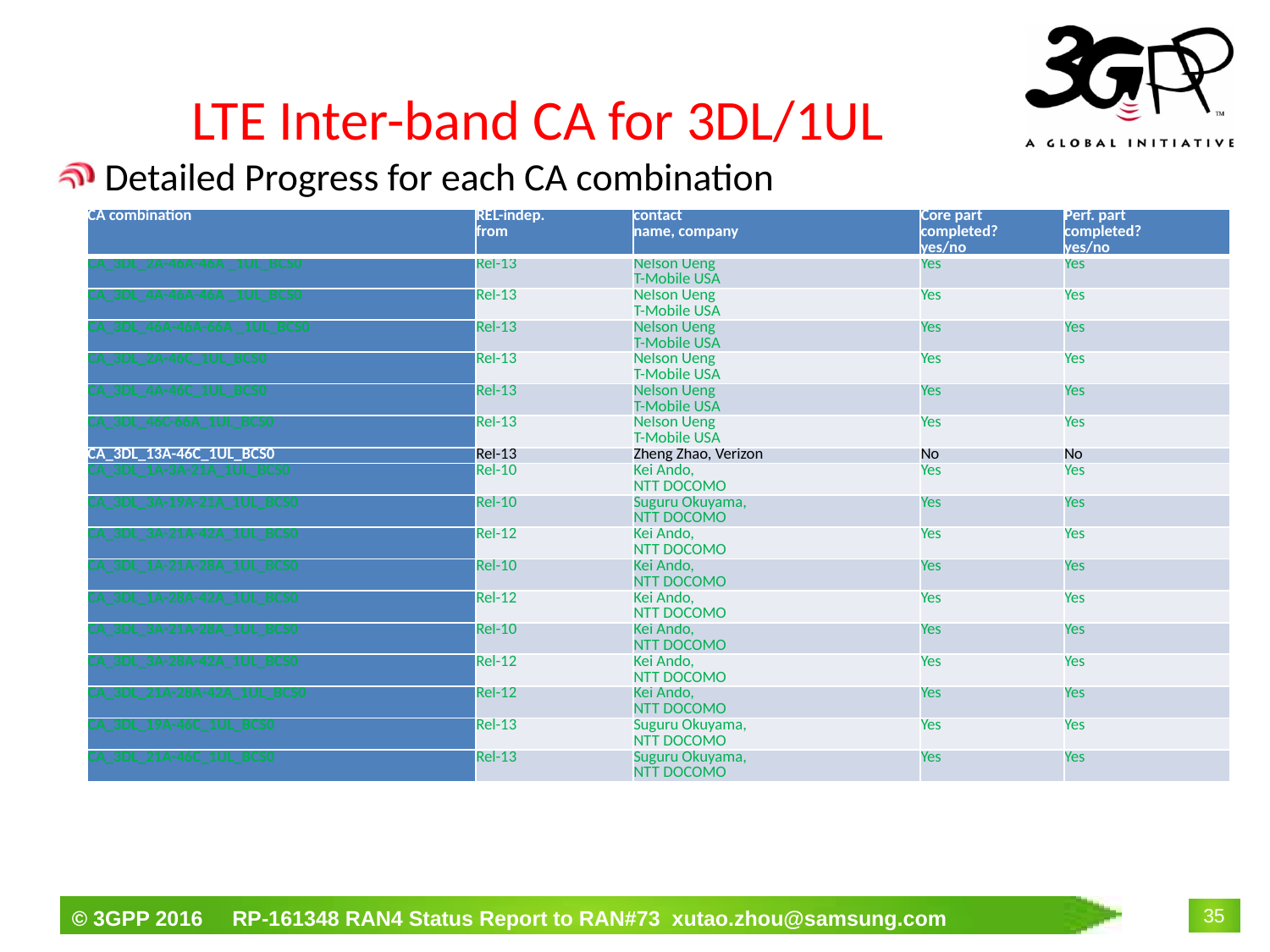

# LTE Inter-band CA for 3DL/1UL
Detailed Progress for each CA combination

| CA combination | REL-indep. from | contact name, company | Core part completed? yes/no | Perf. part completed? yes/no |
| --- | --- | --- | --- | --- |
| CA\_3DL\_2A-46A-46A \_1UL\_BCS0 | Rel-13 | Nelson Ueng T-Mobile USA | Yes | Yes |
| CA\_3DL\_4A-46A-46A \_1UL\_BCS0 | Rel-13 | Nelson Ueng T-Mobile USA | Yes | Yes |
| CA\_3DL\_46A-46A-66A \_1UL\_BCS0 | Rel-13 | Nelson Ueng T-Mobile USA | Yes | Yes |
| CA\_3DL\_2A-46C\_1UL\_BCS0 | Rel-13 | Nelson Ueng T-Mobile USA | Yes | Yes |
| CA\_3DL\_4A-46C\_1UL\_BCS0 | Rel-13 | Nelson Ueng T-Mobile USA | Yes | Yes |
| CA\_3DL\_46C-66A\_1UL\_BCS0 | Rel-13 | Nelson Ueng T-Mobile USA | Yes | Yes |
| CA\_3DL\_13A-46C\_1UL\_BCS0 | Rel-13 | Zheng Zhao, Verizon | No | No |
| CA\_3DL\_1A-3A-21A\_1UL\_BCS0 | Rel-10 | Kei Ando, NTT DOCOMO | Yes | Yes |
| CA\_3DL\_3A-19A-21A\_1UL\_BCS0 | Rel-10 | Suguru Okuyama, NTT DOCOMO | Yes | Yes |
| CA\_3DL\_3A-21A-42A\_1UL\_BCS0 | Rel-12 | Kei Ando, NTT DOCOMO | Yes | Yes |
| CA\_3DL\_1A-21A-28A\_1UL\_BCS0 | Rel-10 | Kei Ando, NTT DOCOMO | Yes | Yes |
| CA\_3DL\_1A-28A-42A\_1UL\_BCS0 | Rel-12 | Kei Ando, NTT DOCOMO | Yes | Yes |
| CA\_3DL\_3A-21A-28A\_1UL\_BCS0 | Rel-10 | Kei Ando, NTT DOCOMO | Yes | Yes |
| CA\_3DL\_3A-28A-42A\_1UL\_BCS0 | Rel-12 | Kei Ando, NTT DOCOMO | Yes | Yes |
| CA\_3DL\_21A-28A-42A\_1UL\_BCS0 | Rel-12 | Kei Ando, NTT DOCOMO | Yes | Yes |
| CA\_3DL\_19A-46C\_1UL\_BCS0 | Rel-13 | Suguru Okuyama, NTT DOCOMO | Yes | Yes |
| CA\_3DL\_21A-46C\_1UL\_BCS0 | Rel-13 | Suguru Okuyama, NTT DOCOMO | Yes | Yes |